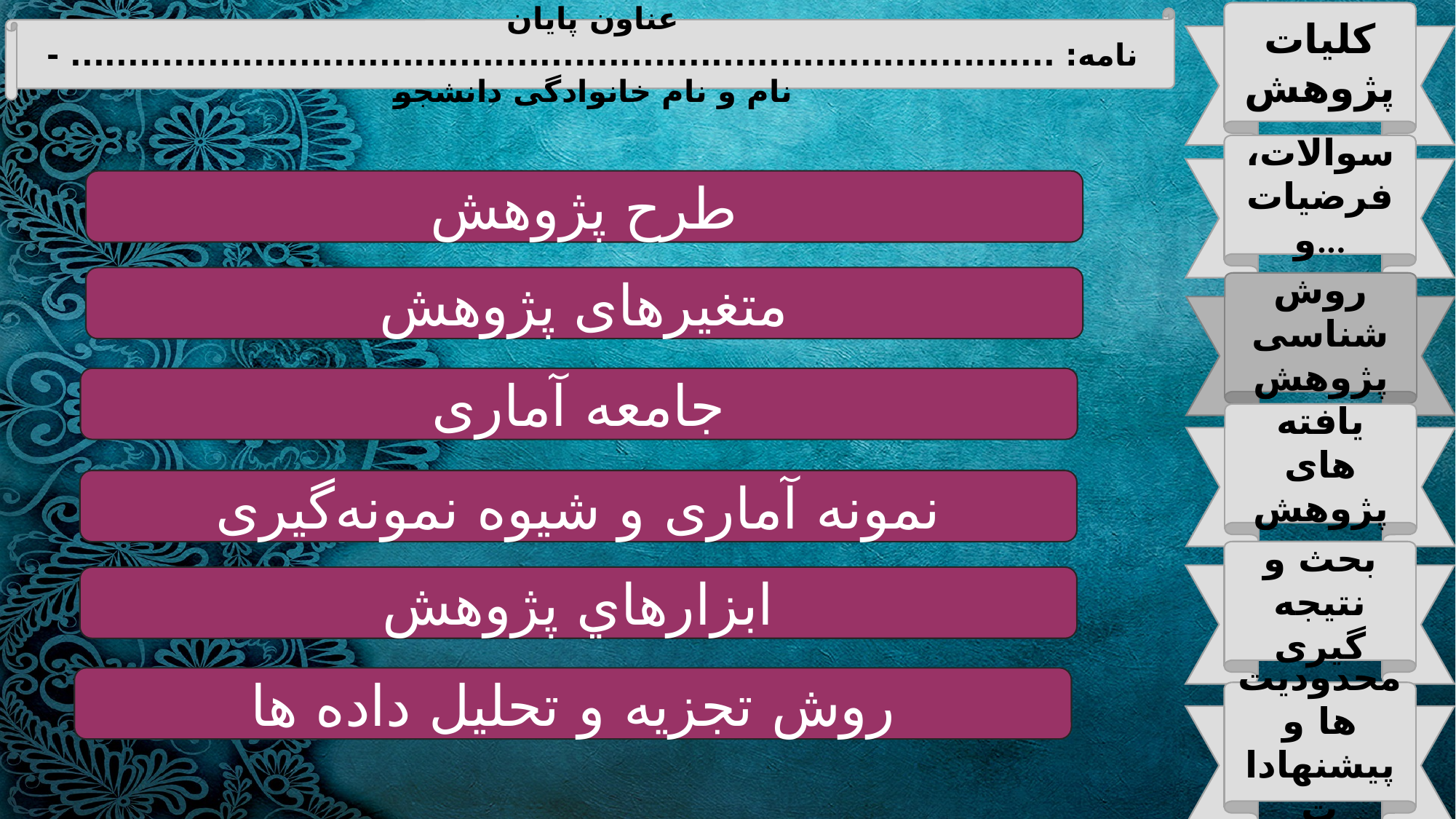

کلیات پژوهش
عناون پایان نامه: ...................................................................................... - نام و نام خانوادگی دانشجو
سوالات، فرضیات و...
طرح پژوهش
متغیرهای پژوهش
روش شناسی پژوهش
جامعه آماری
یافته های پژوهش
نمونه آماری و شیوه نمونه‌گیری
بحث و نتیجه گیری
ابزارهاي پژوهش
روش تجزیه ‌و تحلیل داده ها
محدودیت ها و پیشنهادات